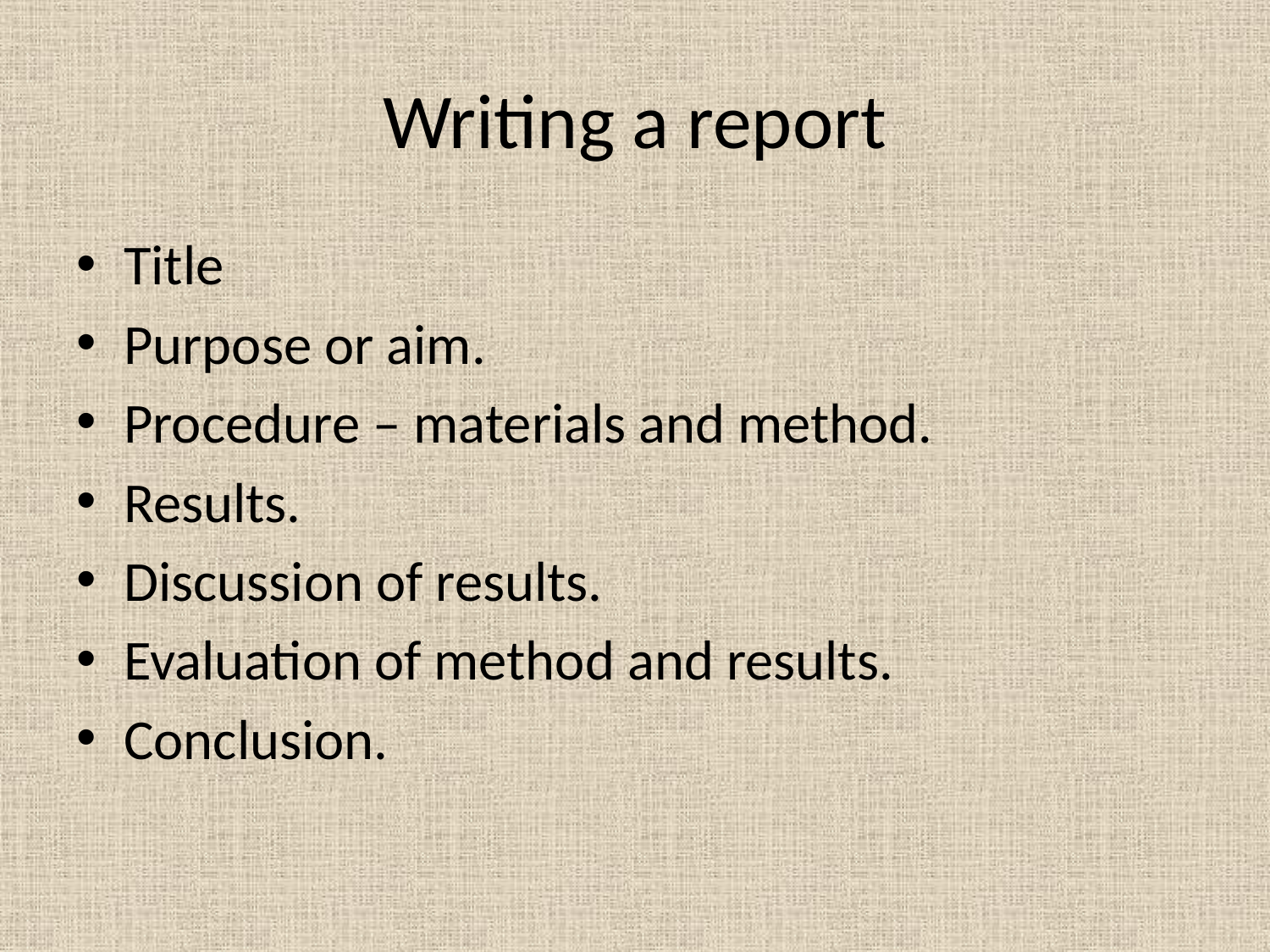

# Writing a report
Title
Purpose or aim.
Procedure – materials and method.
Results.
Discussion of results.
Evaluation of method and results.
Conclusion.